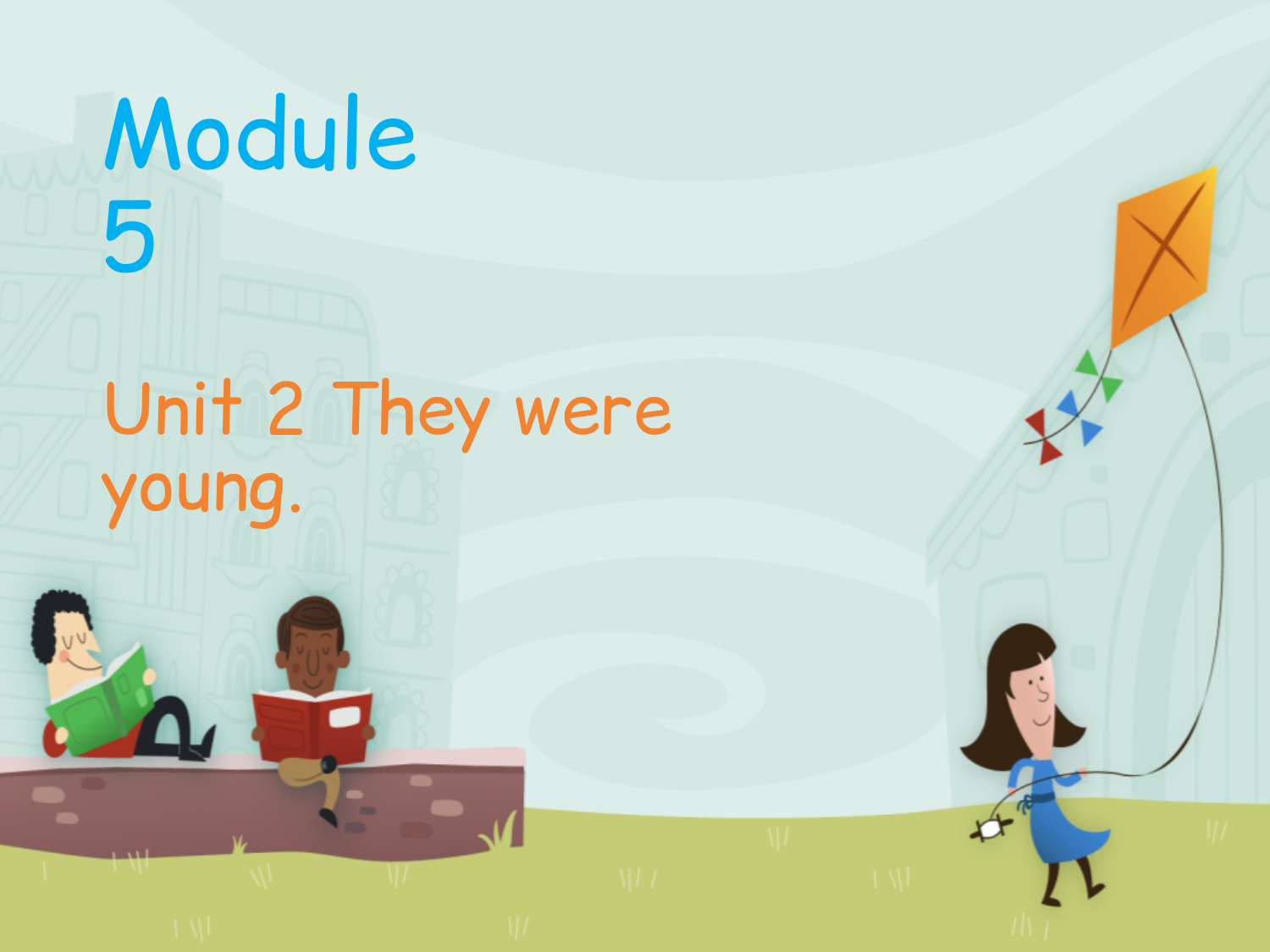

# Module 5
Unit 2 They were young.